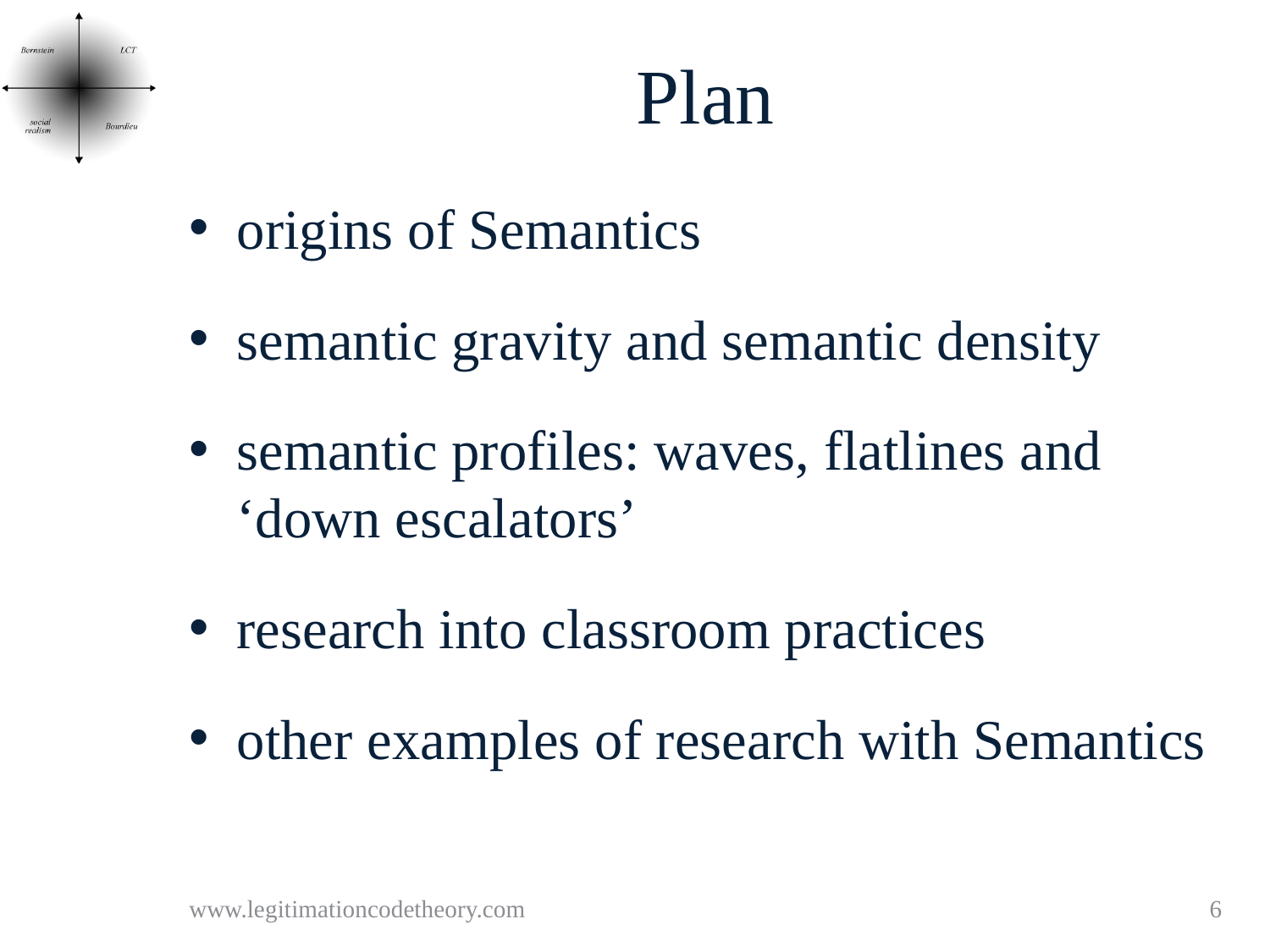

# Plan

origins of Semantics
semantic gravity and semantic density
semantic profiles: waves, flatlines and ‘down escalators’
research into classroom practices
other examples of research with Semantics
www.legitimationcodetheory.com
6